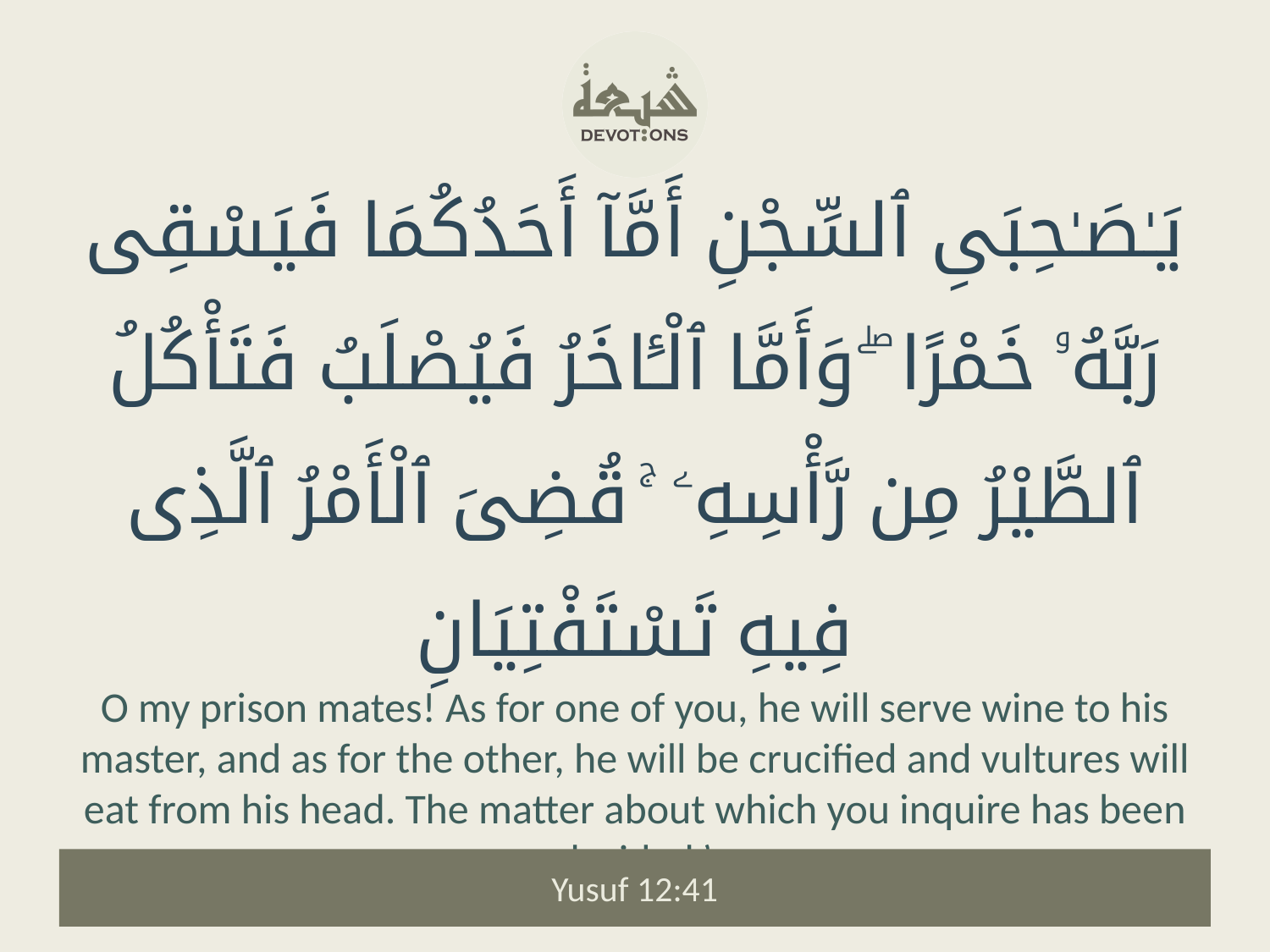

يَـٰصَـٰحِبَىِ ٱلسِّجْنِ أَمَّآ أَحَدُكُمَا فَيَسْقِى رَبَّهُۥ خَمْرًا ۖ وَأَمَّا ٱلْـَٔاخَرُ فَيُصْلَبُ فَتَأْكُلُ ٱلطَّيْرُ مِن رَّأْسِهِۦ ۚ قُضِىَ ٱلْأَمْرُ ٱلَّذِى فِيهِ تَسْتَفْتِيَانِ
O my prison mates! As for one of you, he will serve wine to his master, and as for the other, he will be crucified and vultures will eat from his head. The matter about which you inquire has been decided.’
Yusuf 12:41